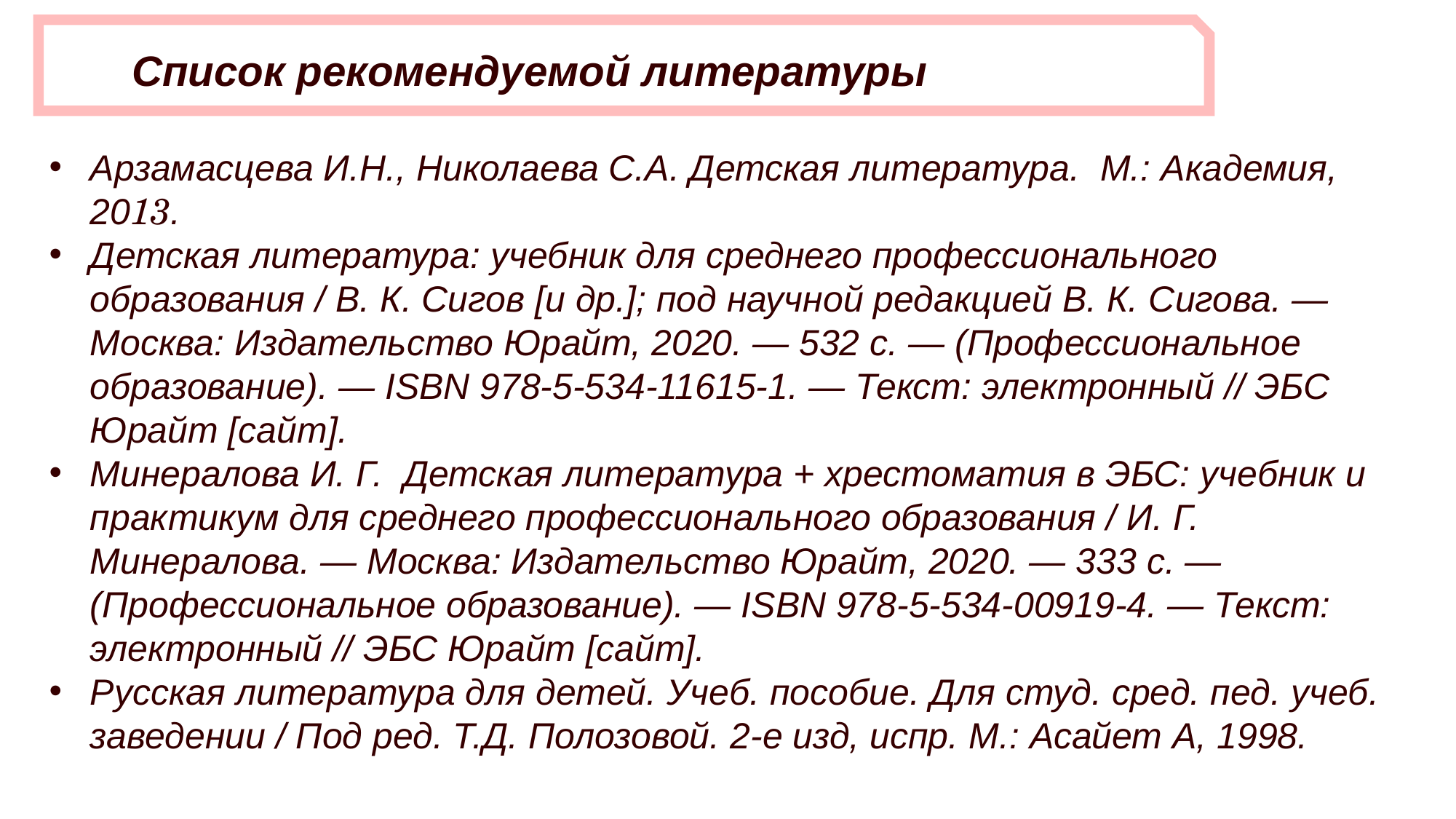

Список рекомендуемой литературы
Арзамасцева И.Н., Николаева С.А. Детская литература.  М.: Академия, 2013.
Детская литература: учебник для среднего профессионального образования / В. К. Сигов [и др.]; под научной редакцией В. К. Сигова. — Москва: Издательство Юрайт, 2020. — 532 с. — (Профессиональное образование). — ISBN 978-5-534-11615-1. — Текст: электронный // ЭБС Юрайт [сайт].
Минералова И. Г.  Детская литература + хрестоматия в ЭБС: учебник и практикум для среднего профессионального образования / И. Г. Минералова. — Москва: Издательство Юрайт, 2020. — 333 с. — (Профессиональное образование). — ISBN 978-5-534-00919-4. — Текст: электронный // ЭБС Юрайт [сайт].
Русская литература для детей. Учеб. пособие. Для студ. сред. пед. учеб. заведении / Под ред. Т.Д. Полозовой. 2-е изд, испр. М.: Асайет А, 1998.